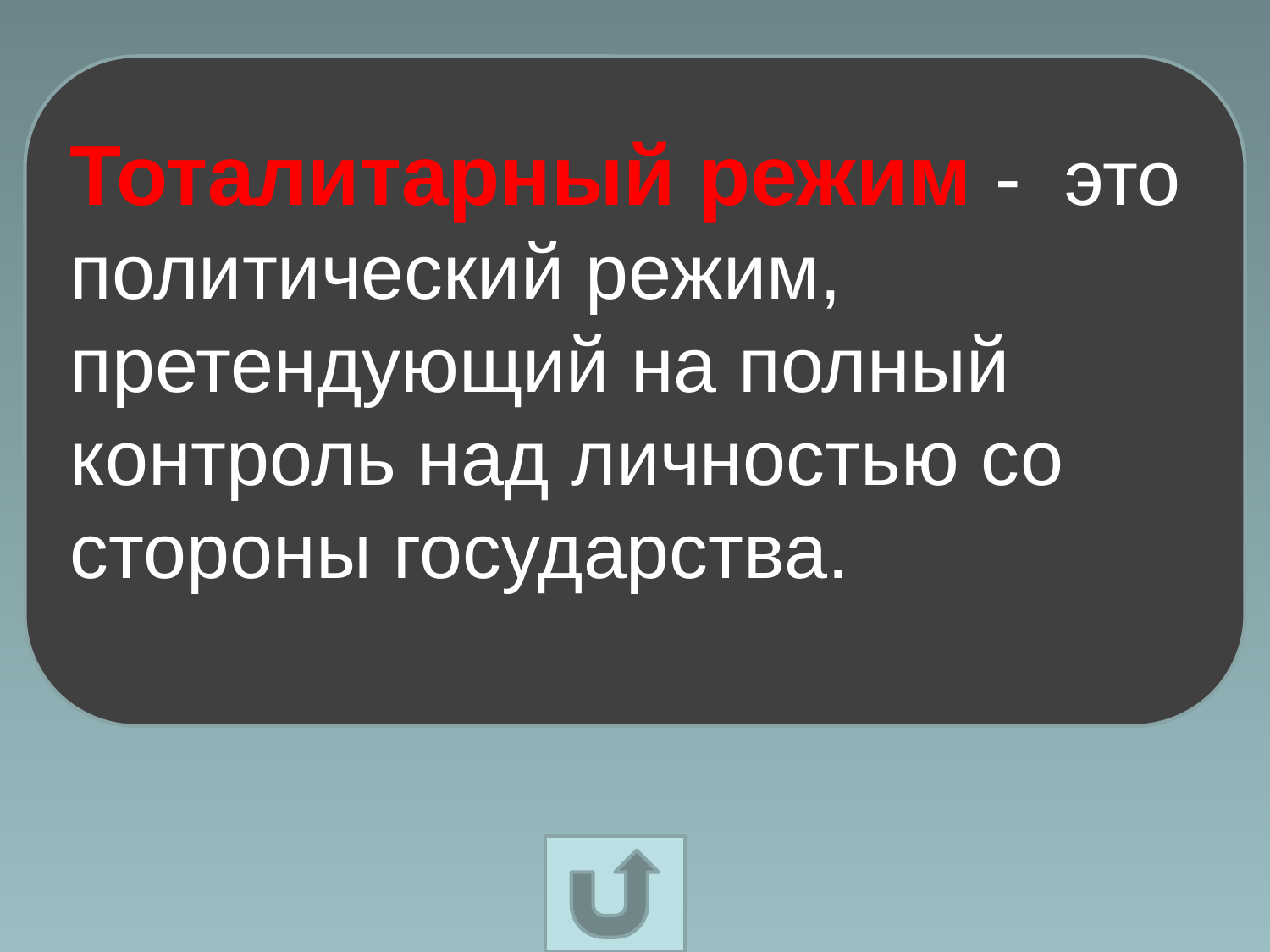

Тоталитарный режим -  это политический режим, претендующий на полный контроль над личностью со стороны государства.